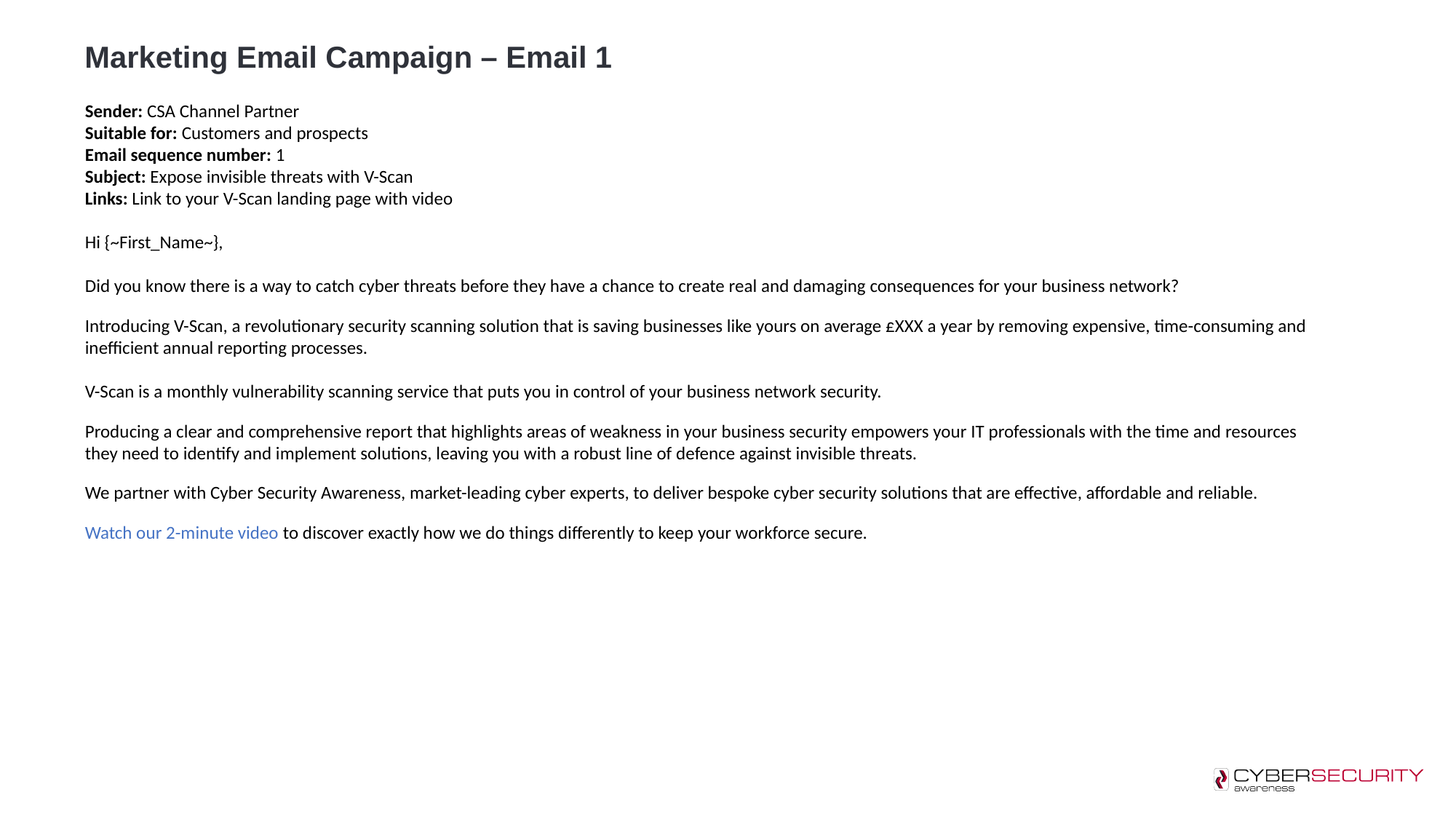

Marketing Email Campaign – Email 1
Sender: CSA Channel Partner
Suitable for: Customers and prospects
Email sequence number: 1
Subject: Expose invisible threats with V-Scan
Links: Link to your V-Scan landing page with video

Hi {~First_Name~},

Did you know there is a way to catch cyber threats before they have a chance to create real and damaging consequences for your business network?

Introducing V-Scan, a revolutionary security scanning solution that is saving businesses like yours on average £XXX a year by removing expensive, time-consuming and inefficient annual reporting processes.

V-Scan is a monthly vulnerability scanning service that puts you in control of your business network security.

Producing a clear and comprehensive report that highlights areas of weakness in your business security empowers your IT professionals with the time and resources they need to identify and implement solutions, leaving you with a robust line of defence against invisible threats.

We partner with Cyber Security Awareness, market-leading cyber experts, to deliver bespoke cyber security solutions that are effective, affordable and reliable.

Watch our 2-minute video to discover exactly how we do things differently to keep your workforce secure.